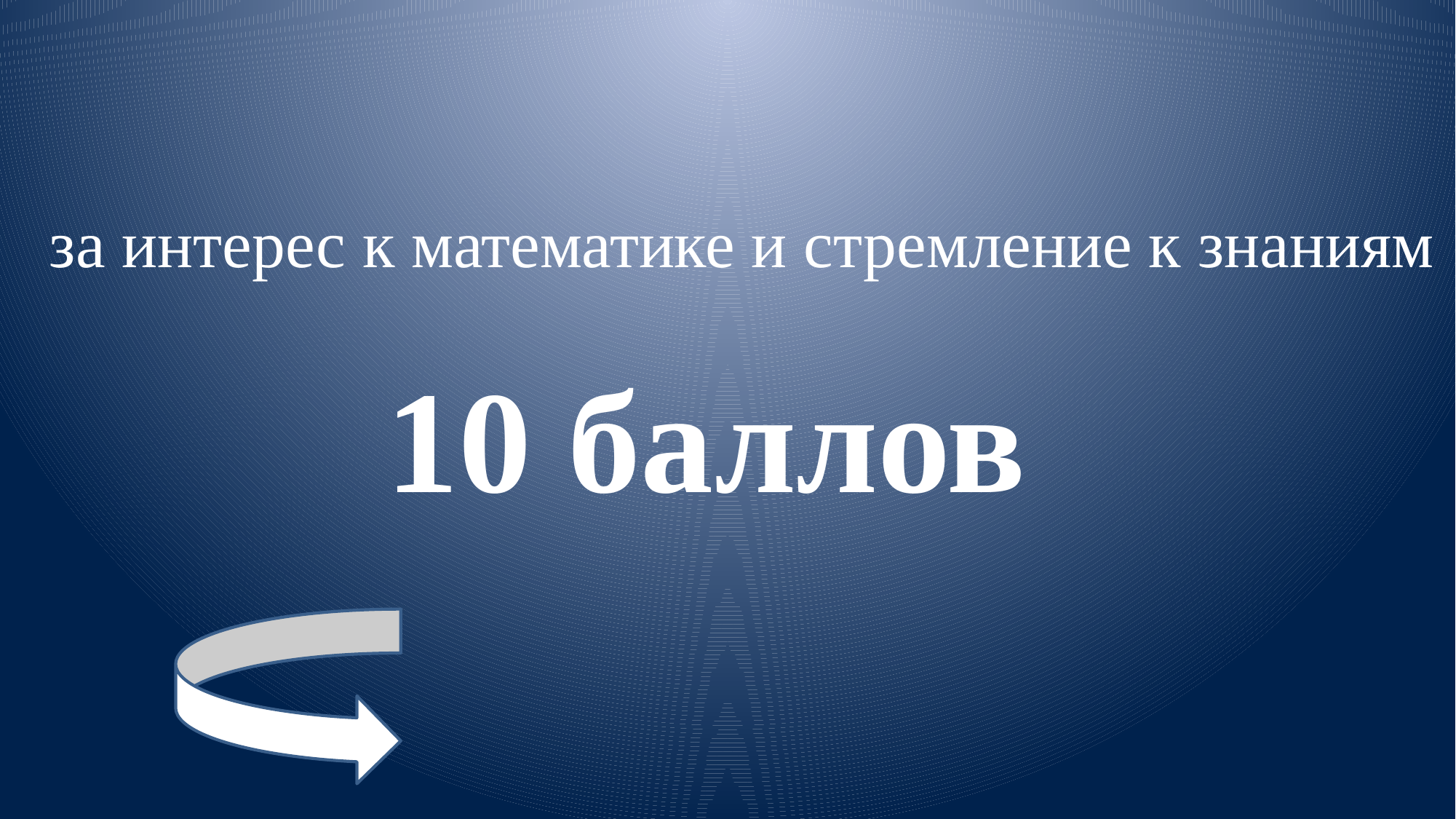

за интерес к математике и стремление к знаниям

10 баллов